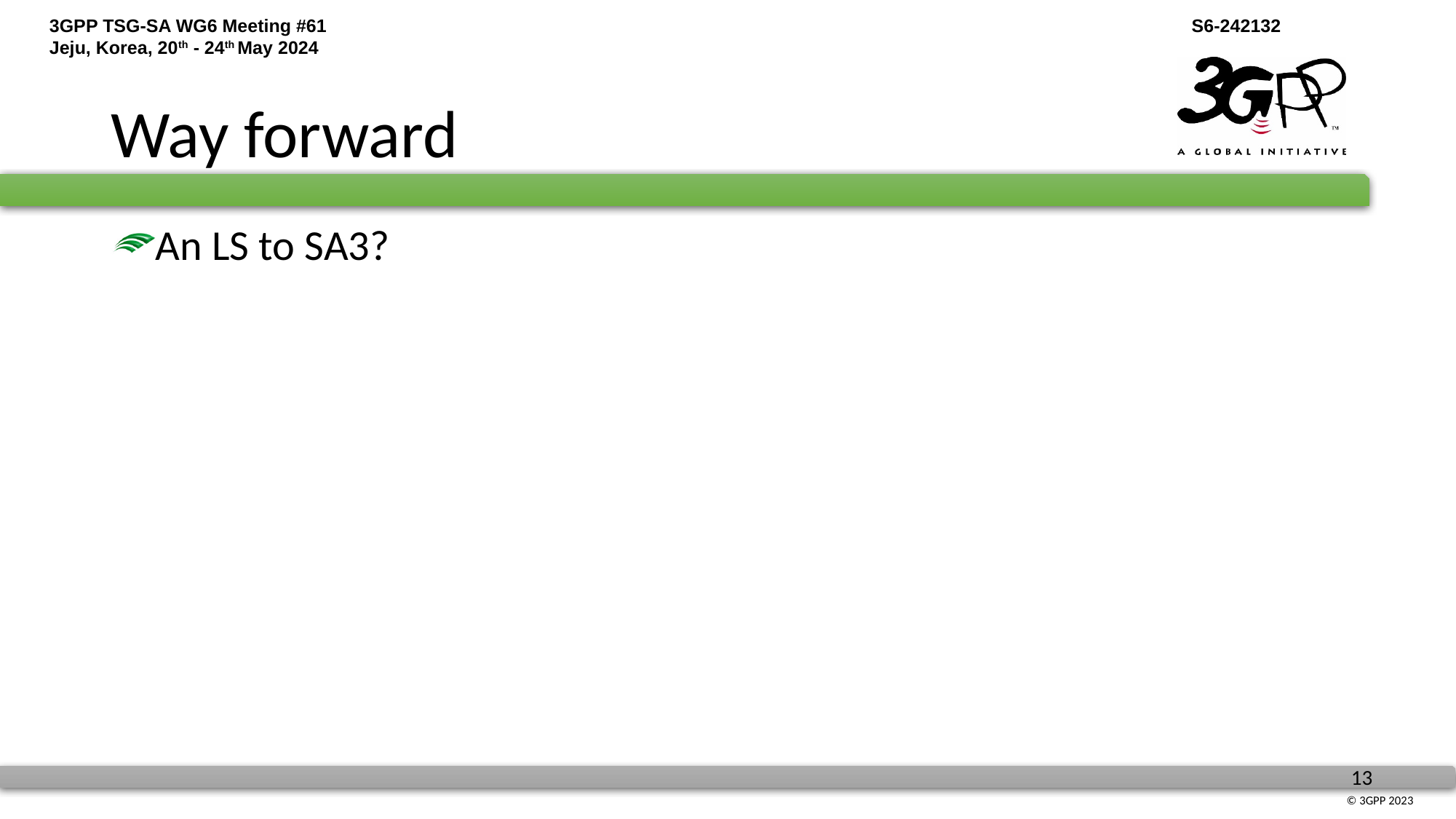

# Way forward
An LS to SA3?